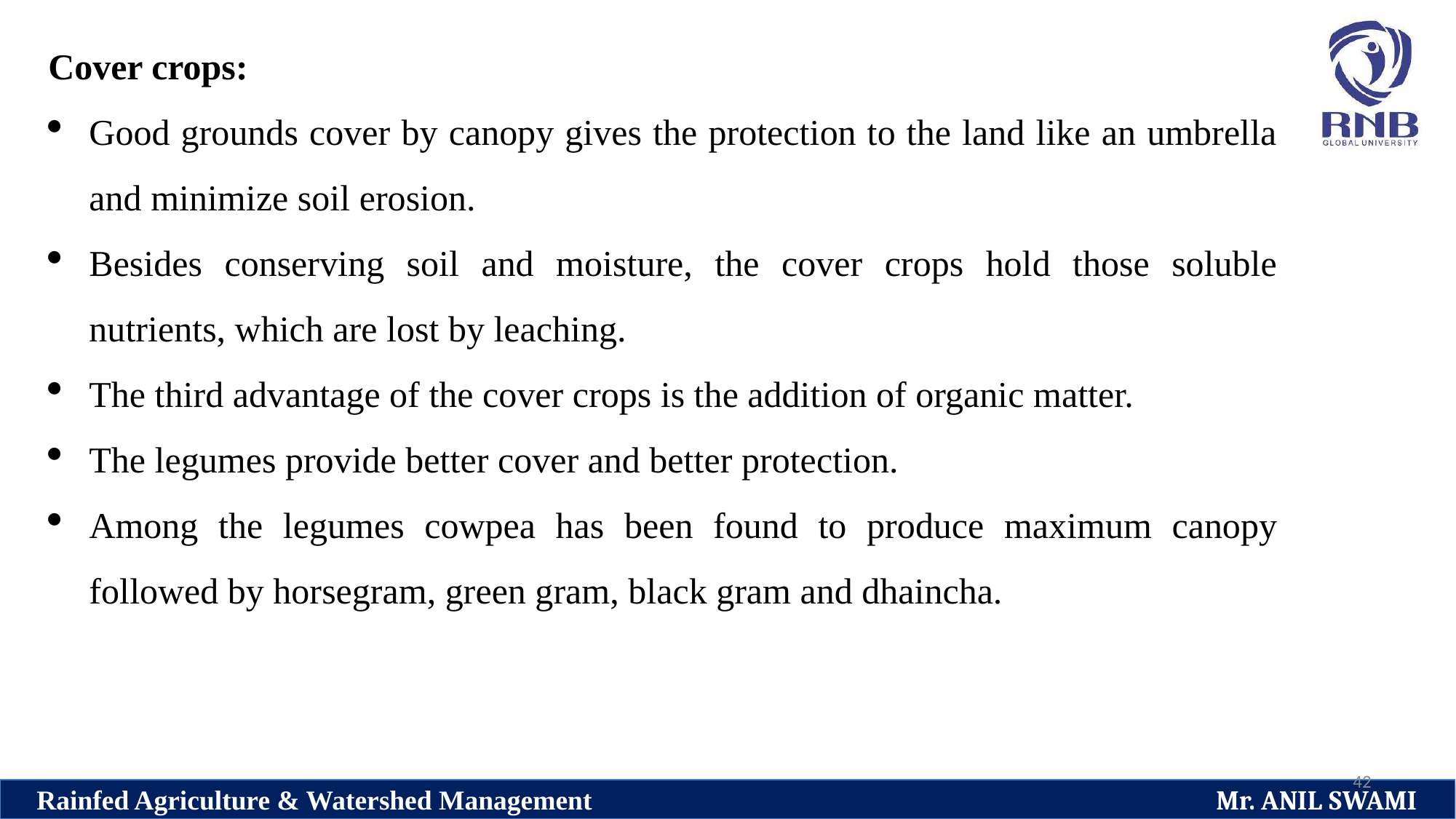

Cover crops:
Good grounds cover by canopy gives the protection to the land like an umbrella and minimize soil erosion.
Besides conserving soil and moisture, the cover crops hold those soluble nutrients, which are lost by leaching.
The third advantage of the cover crops is the addition of organic matter.
The legumes provide better cover and better protection.
Among the legumes cowpea has been found to produce maximum canopy followed by horsegram, green gram, black gram and dhaincha.
42